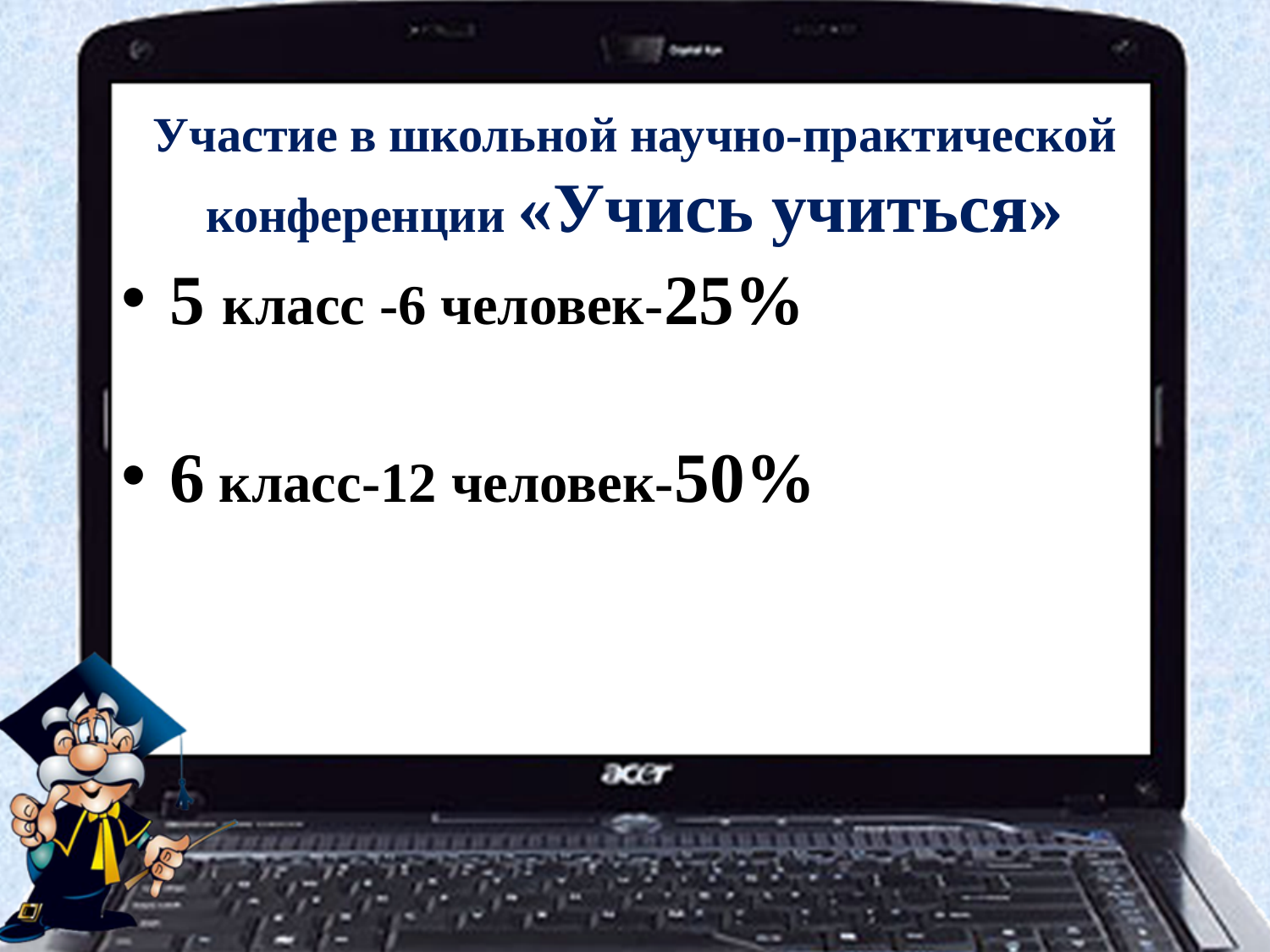

#
Участие в школьной научно-практической
конференции «Учись учиться»
5 класс -6 человек-25%

6 класс-12 человек-50%